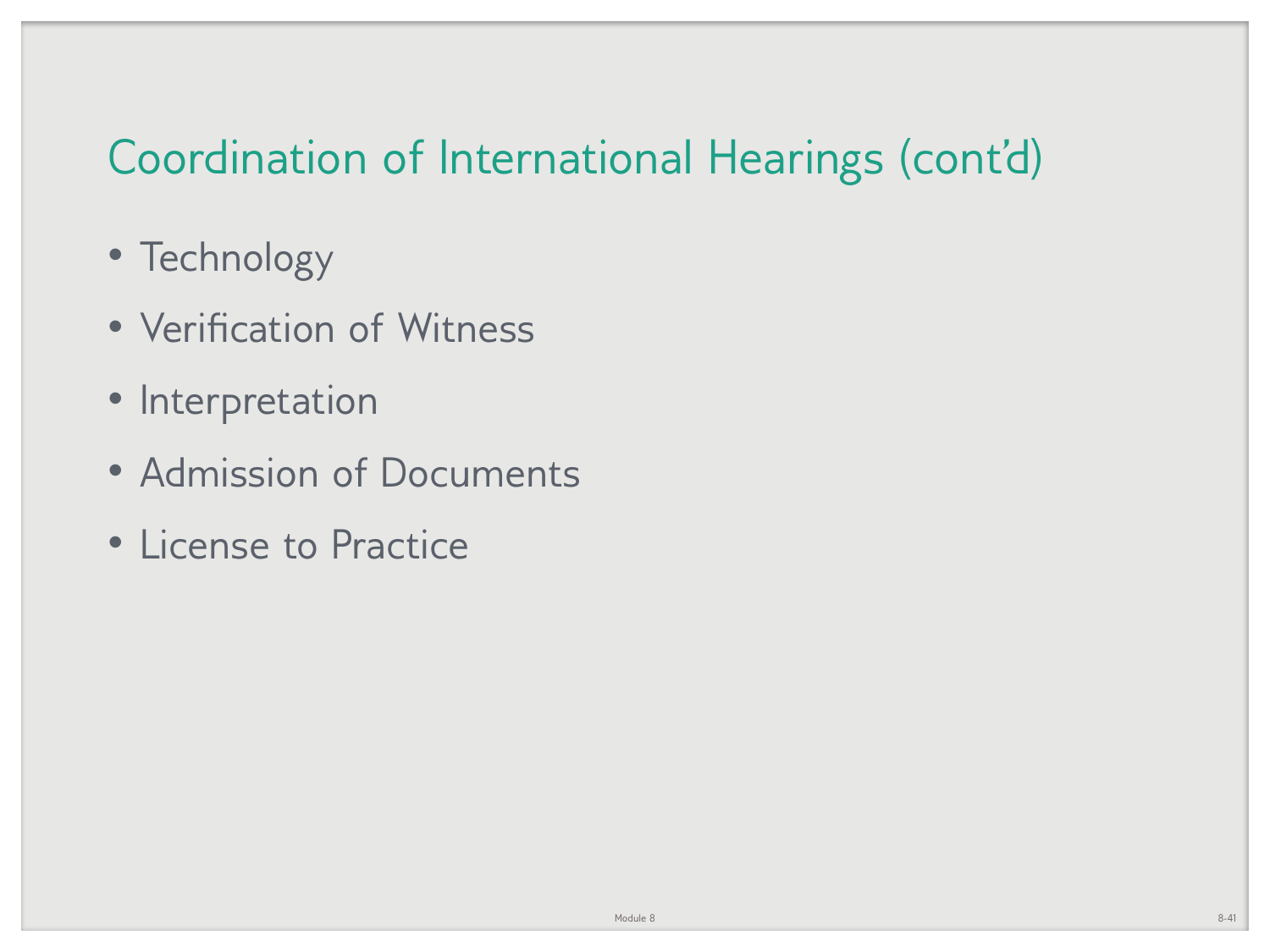

# Coordination of International Hearings (cont’d)
Technology
Verification of Witness
Interpretation
Admission of Documents
License to Practice
Module 8
8-41